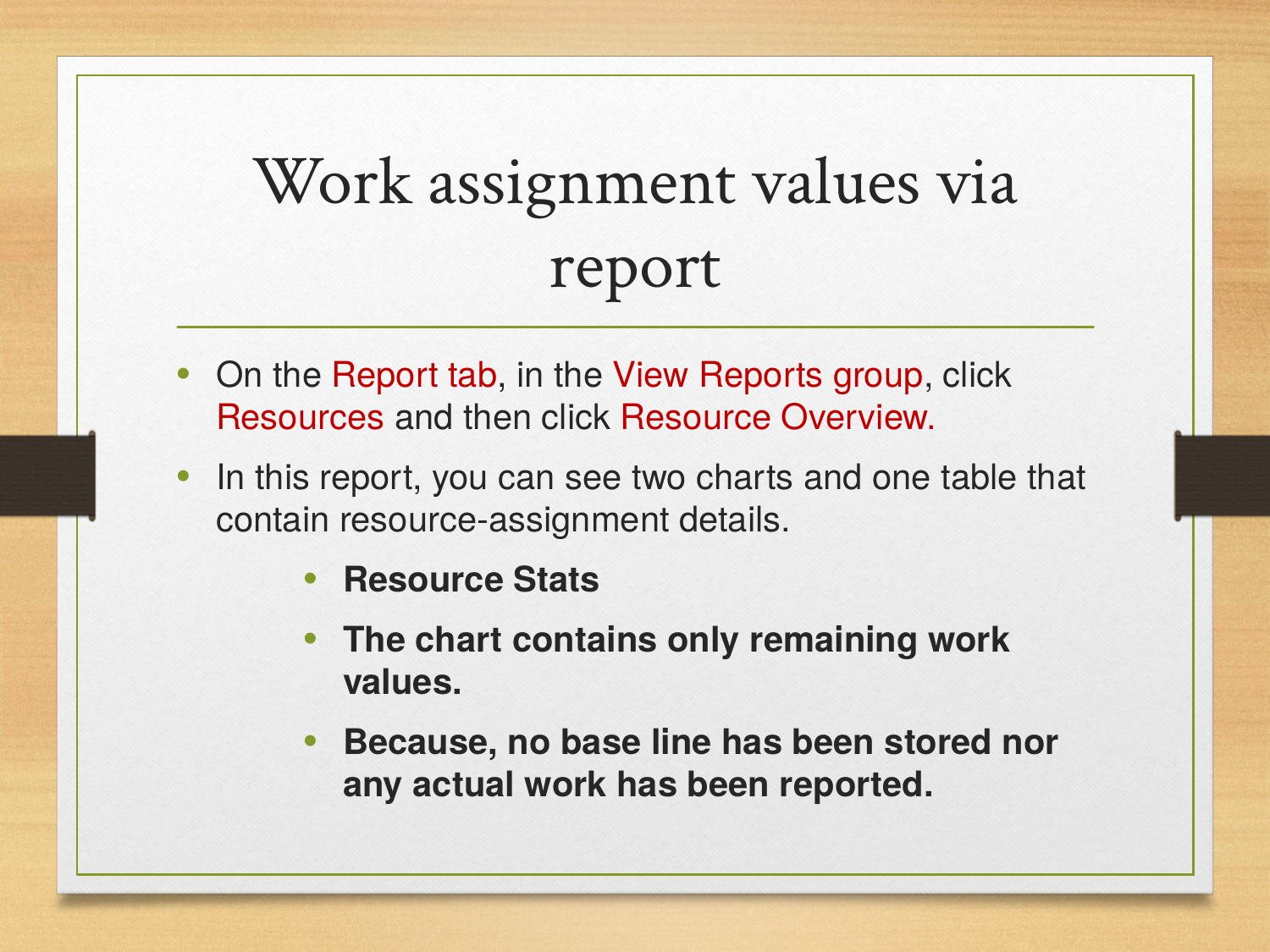

# Work assignment values via report
On the Report tab, in the View Reports group, click Resources and then click Resource Overview.
In this report, you can see two charts and one table that contain resource-assignment details.
Resource Stats
The chart contains only remaining work values.
Because, no base line has been stored nor any actual work has been reported.